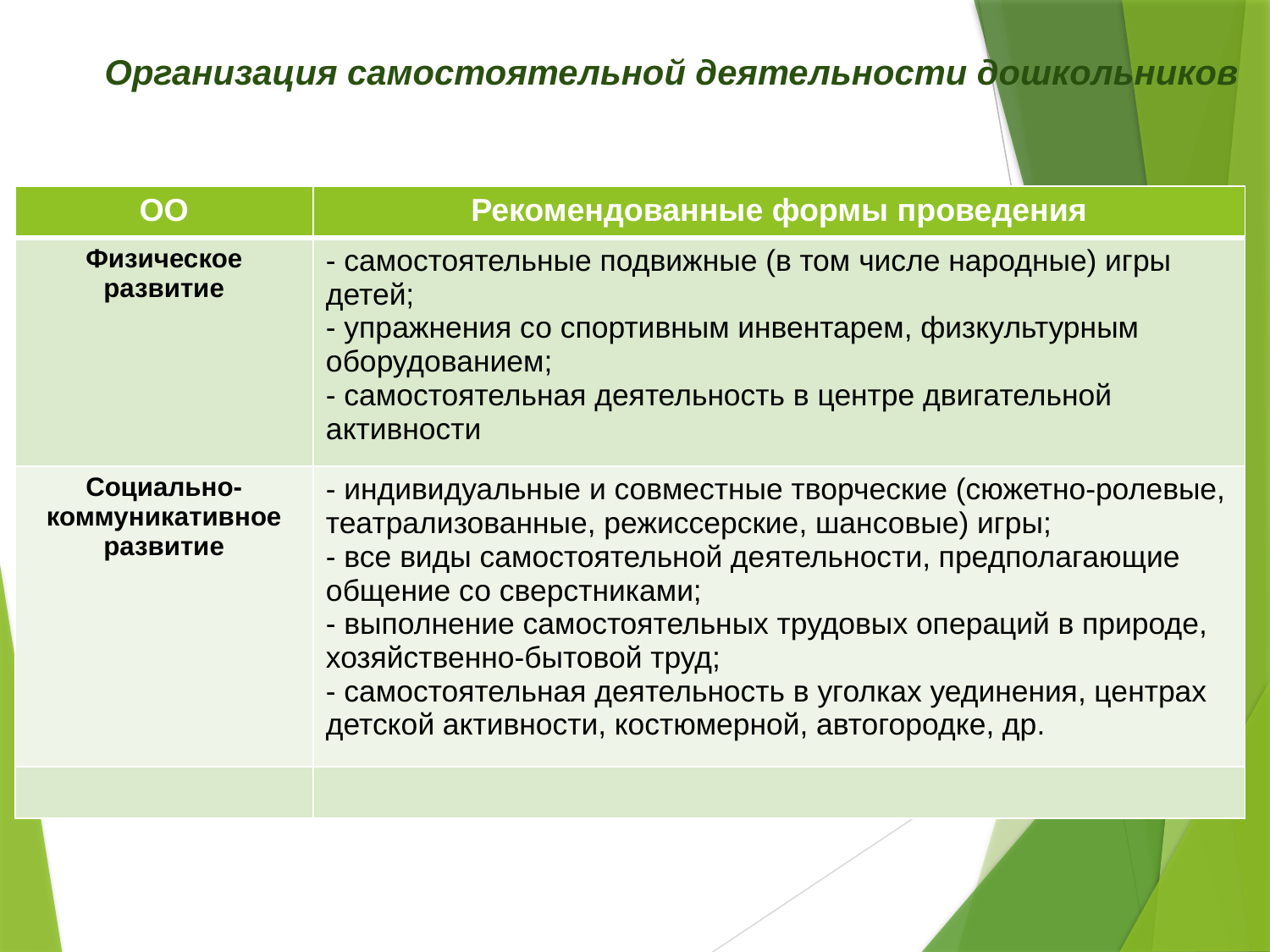

Организация самостоятельной деятельности дошкольников
| ОО | Рекомендованные формы проведения |
| --- | --- |
| Физическое развитие | - самостоятельные подвижные (в том числе народные) игры детей; - упражнения со спортивным инвентарем, физкультурным оборудованием; - самостоятельная деятельность в центре двигательной активности |
| Социально-коммуникативное развитие | - индивидуальные и совместные творческие (сюжетно-ролевые, театрализованные, режиссерские, шансовые) игры; - все виды самостоятельной деятельности, предполагающие общение со сверстниками; - выполнение самостоятельных трудовых операций в природе, хозяйственно-бытовой труд; - самостоятельная деятельность в уголках уединения, центрах детской активности, костюмерной, автогородке, др. |
|  |  |